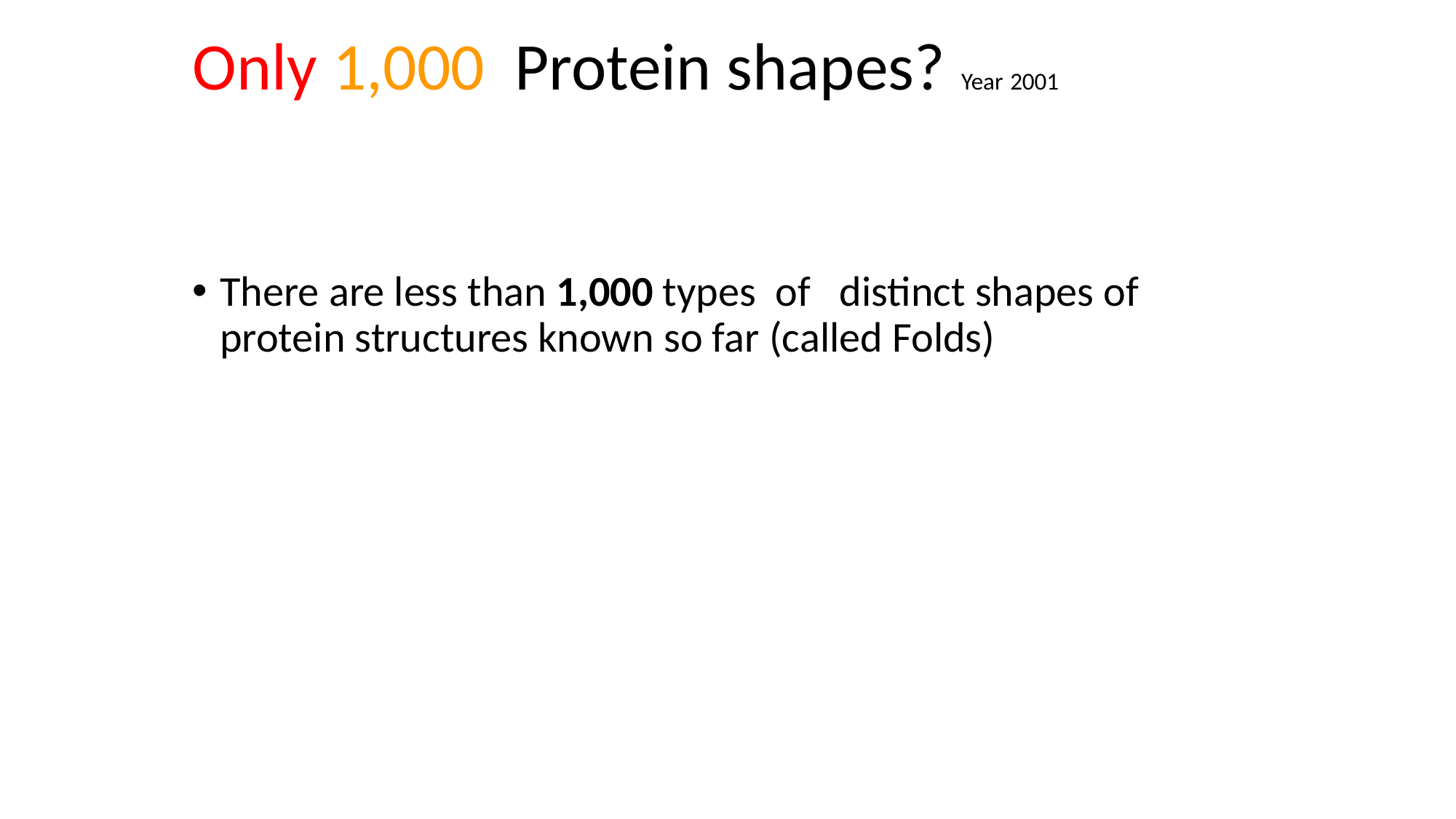

# Only 1,000  Protein shapes? Year 2001
There are less than 1,000 types  of   distinct shapes of   protein structures known so far (called Folds)